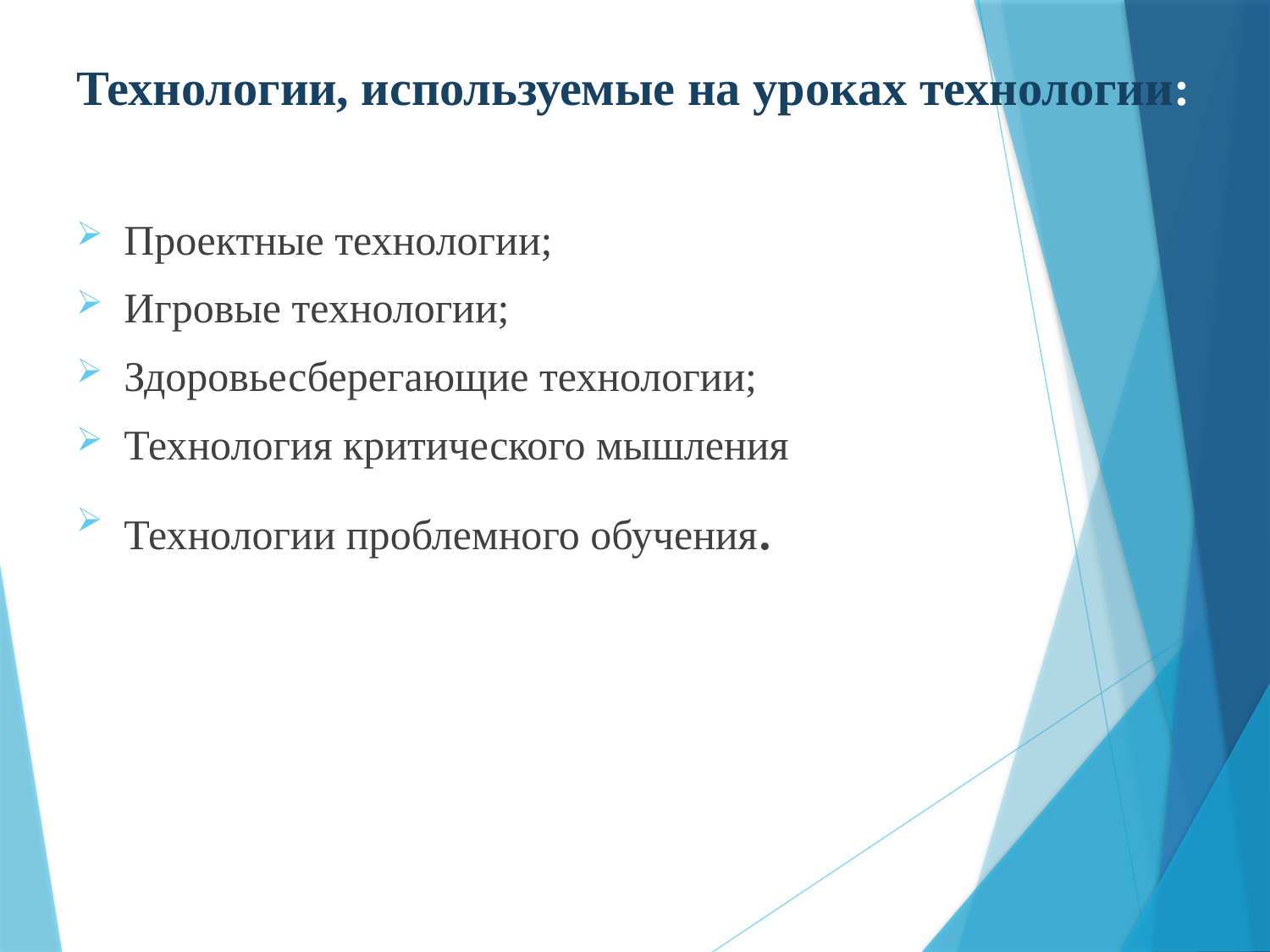

# Технологии, используемые на уроках технологии:
Проектные технологии;
Игровые технологии;
Здоровьесберегающие технологии;
Технология критического мышления
Технологии проблемного обучения.